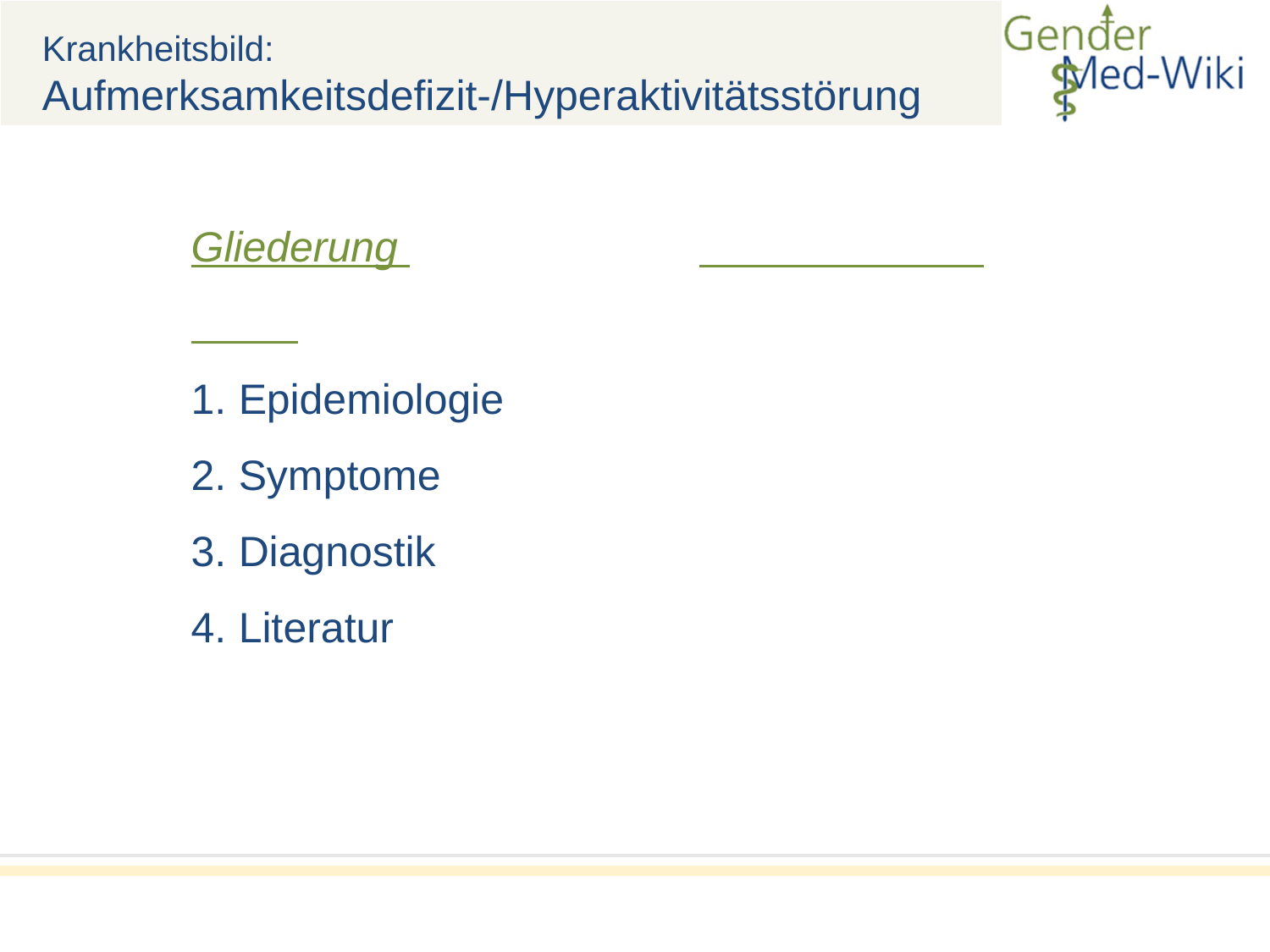

Krankheitsbild:
Aufmerksamkeitsdefizit-/Hyperaktivitätsstörung
Gliederung
Epidemiologie
Symptome
Diagnostik
Literatur